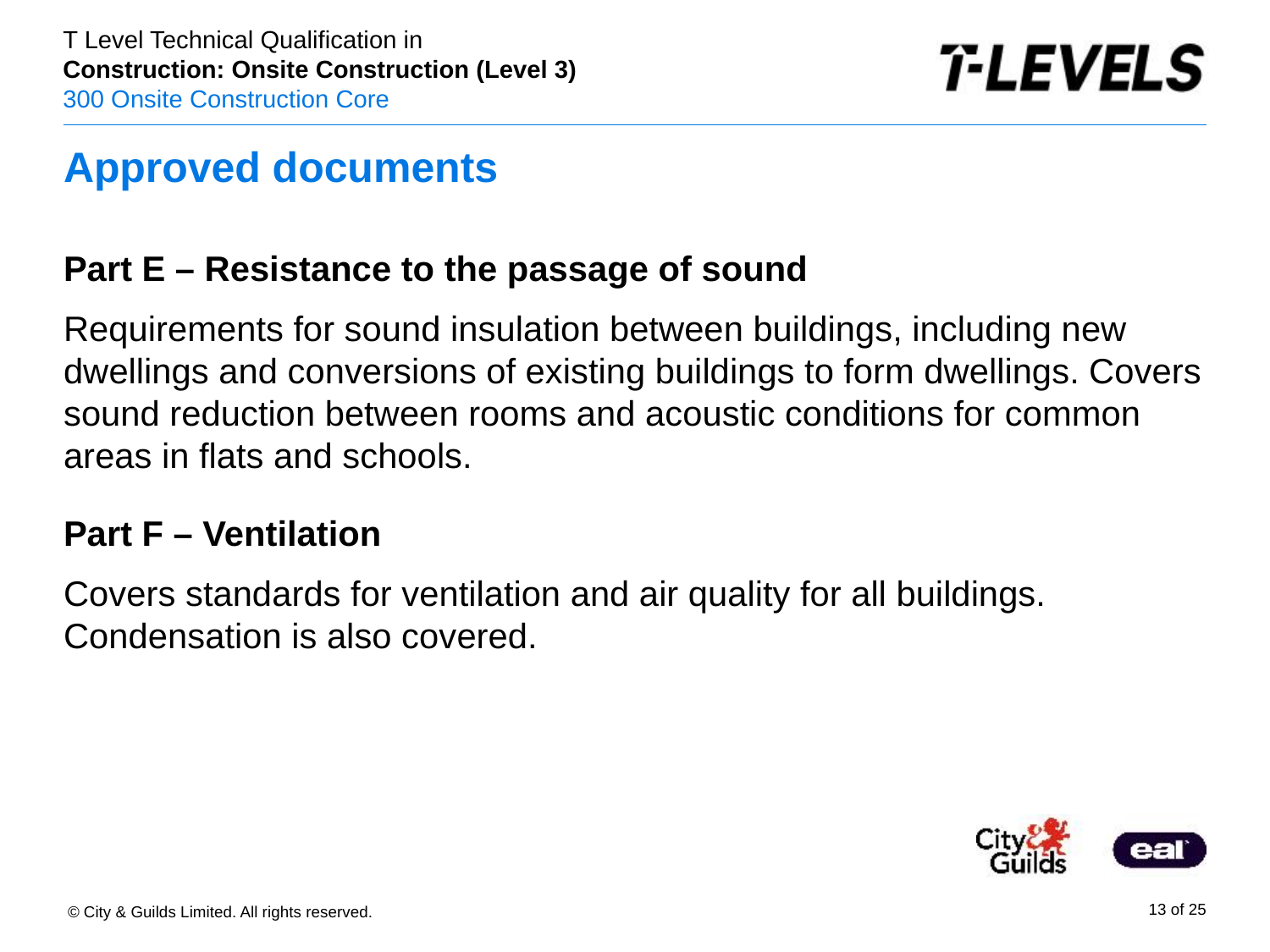

# Approved documents
Part E – Resistance to the passage of sound
Requirements for sound insulation between buildings, including new dwellings and conversions of existing buildings to form dwellings. Covers sound reduction between rooms and acoustic conditions for common areas in flats and schools.
Part F – Ventilation
Covers standards for ventilation and air quality for all buildings. Condensation is also covered.